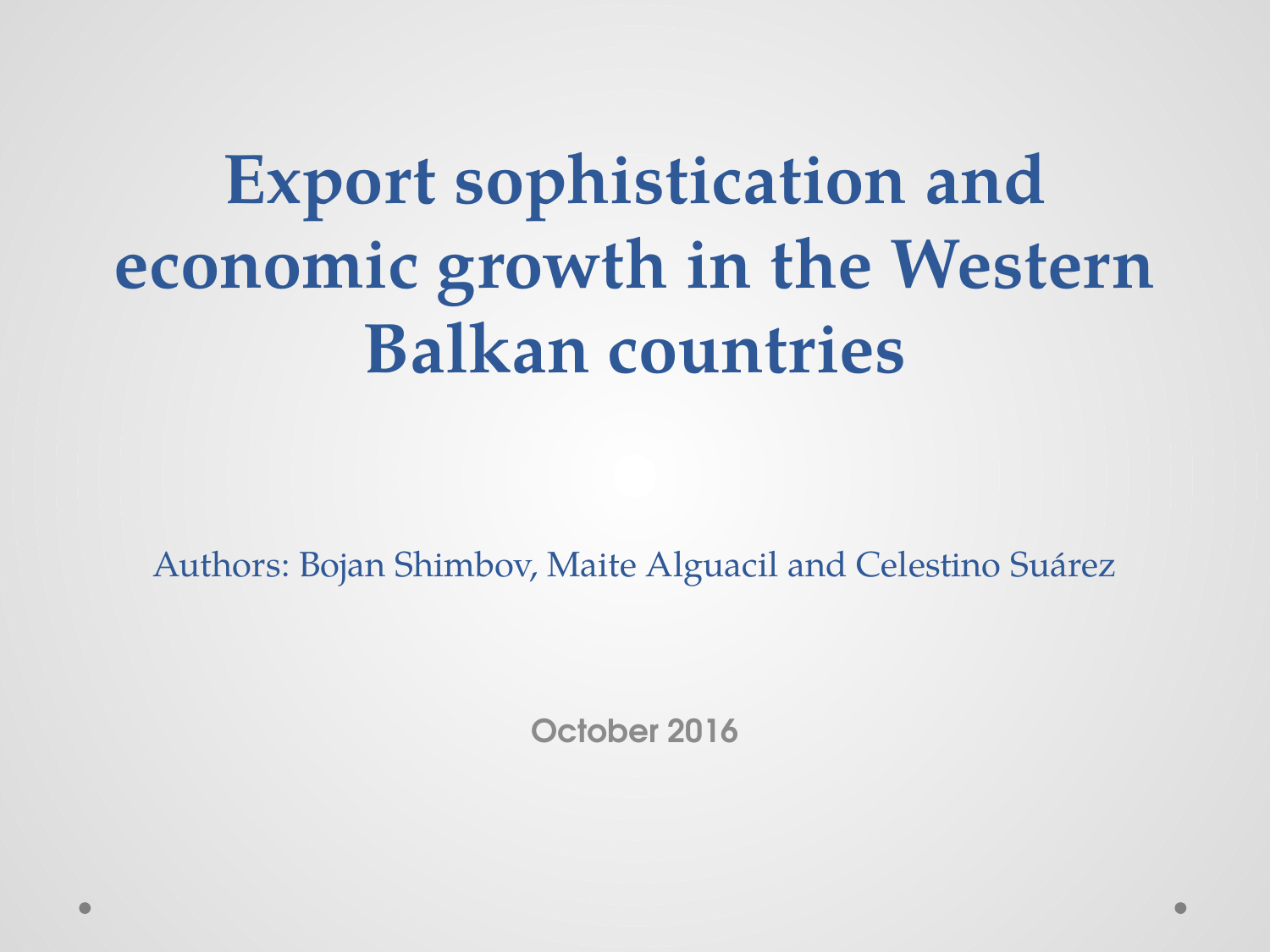

Export sophistication and economic growth in the Western Balkan countries

Authors: Bojan Shimbov, Maite Alguacil and Celestino Suárez
October 2016